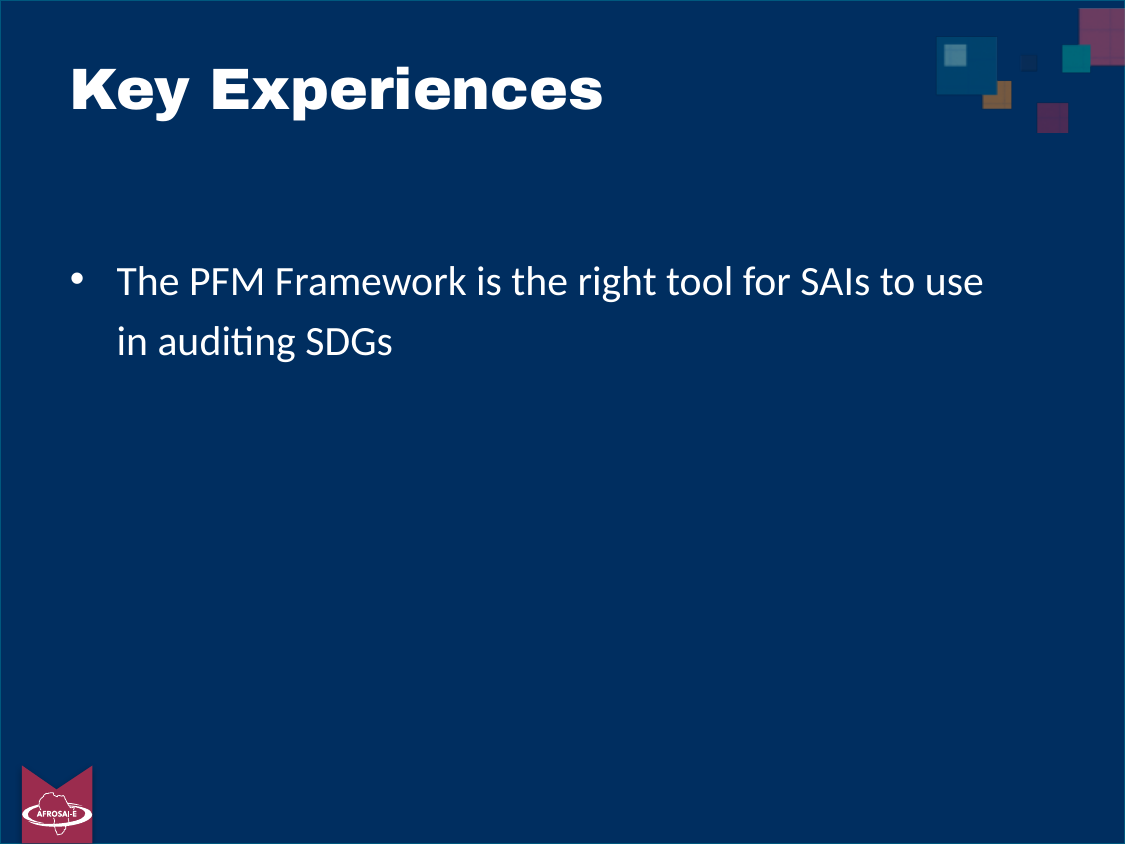

# Key Experiences
The PFM Framework is the right tool for SAIs to use in auditing SDGs